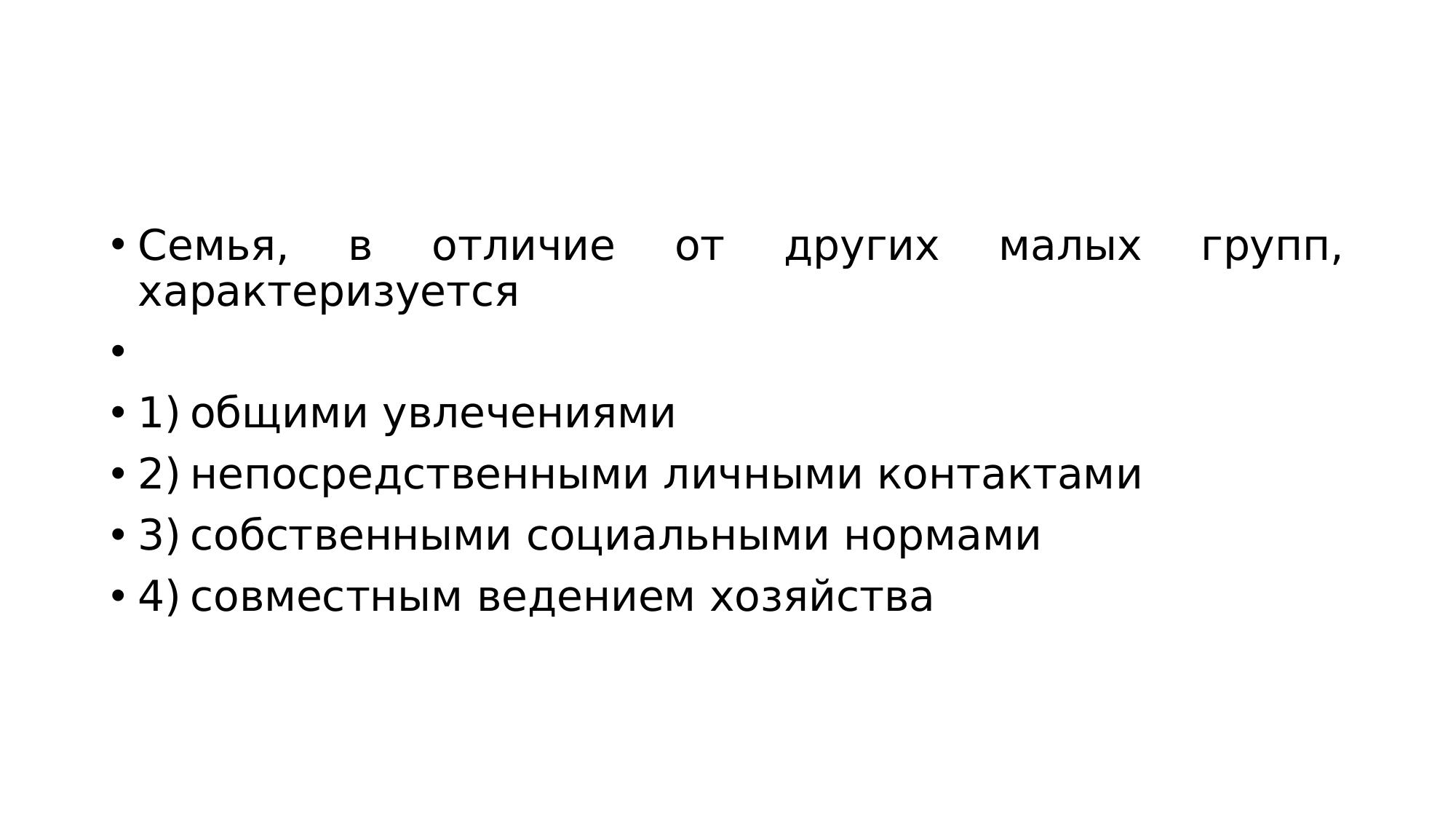

#
Семья, в отличие от других малых групп, характеризуется

1) общими увлечениями
2) непосредственными личными контактами
3) собственными социальными нормами
4) совместным ведением хозяйства